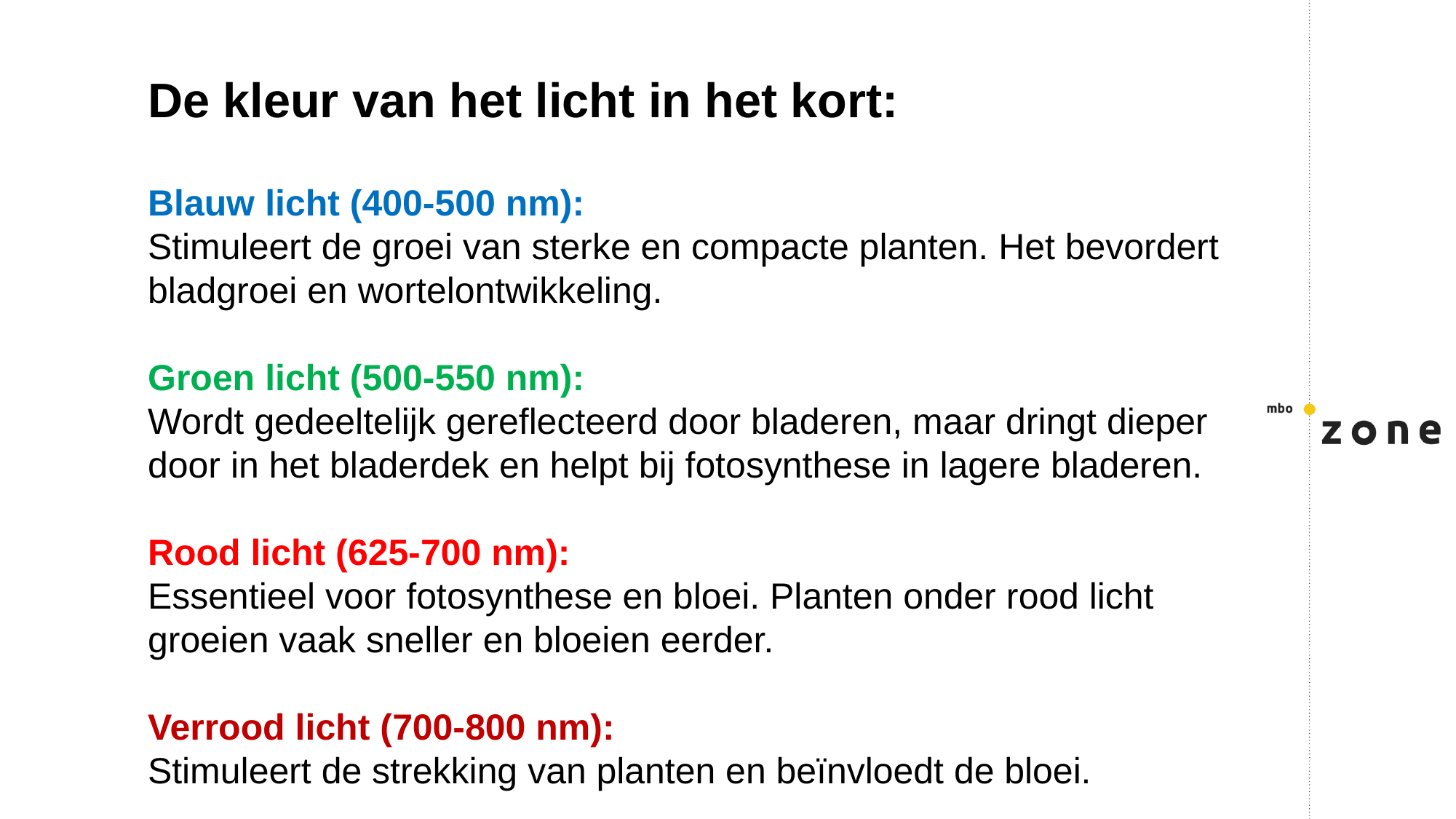

De kleur van het licht in het kort:
Blauw licht (400-500 nm):
Stimuleert de groei van sterke en compacte planten. Het bevordert bladgroei en wortelontwikkeling.

Groen licht (500-550 nm):
Wordt gedeeltelijk gereflecteerd door bladeren, maar dringt dieper door in het bladerdek en helpt bij fotosynthese in lagere bladeren.

Rood licht (625-700 nm):
Essentieel voor fotosynthese en bloei. Planten onder rood licht groeien vaak sneller en bloeien eerder.

Verrood licht (700-800 nm):
Stimuleert de strekking van planten en beïnvloedt de bloei.